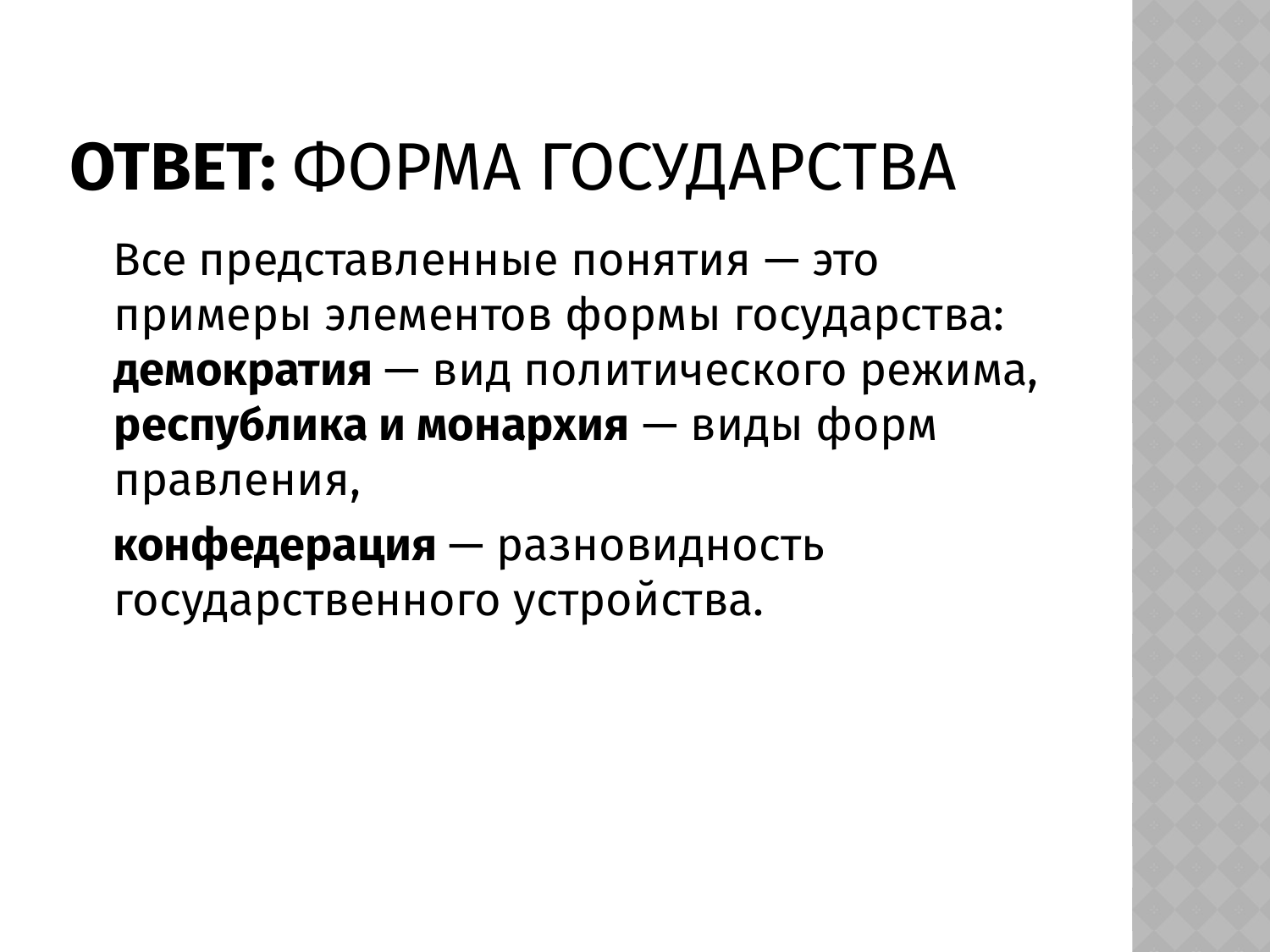

# Ответ: форма государства
   Все представленные понятия  — это примеры элементов формы государства: демократия  — вид политического режима, республика и монархия  — виды форм правления,
   конфедерация  — разновидность государственного устройства.